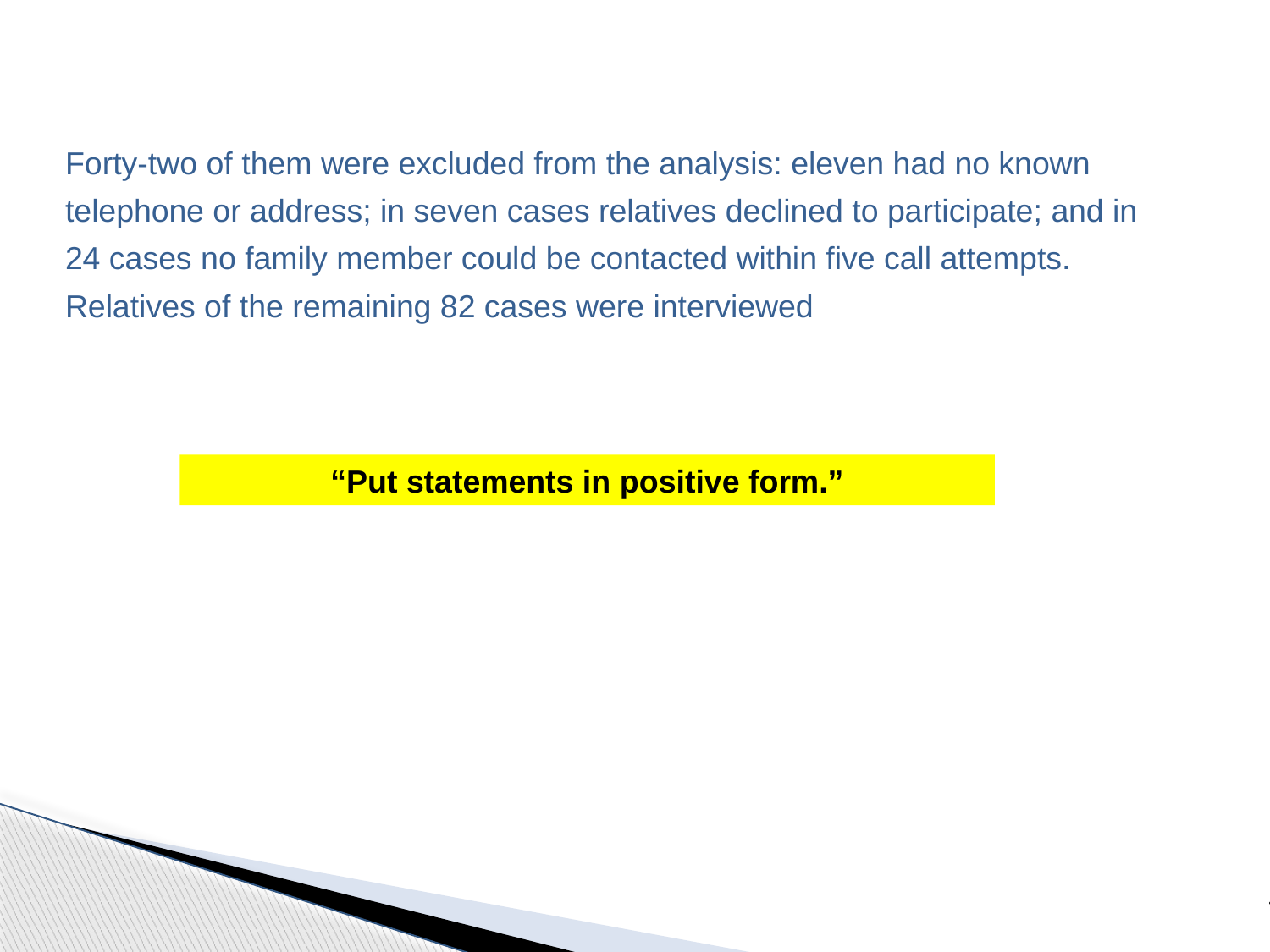

Forty-two of them were excluded from the analysis: eleven had no known telephone or address; in seven cases relatives declined to participate; and in 24 cases no family member could be contacted within five call attempts.  Relatives of the remaining 82 cases were interviewed.”

“Put statements in positive form.”